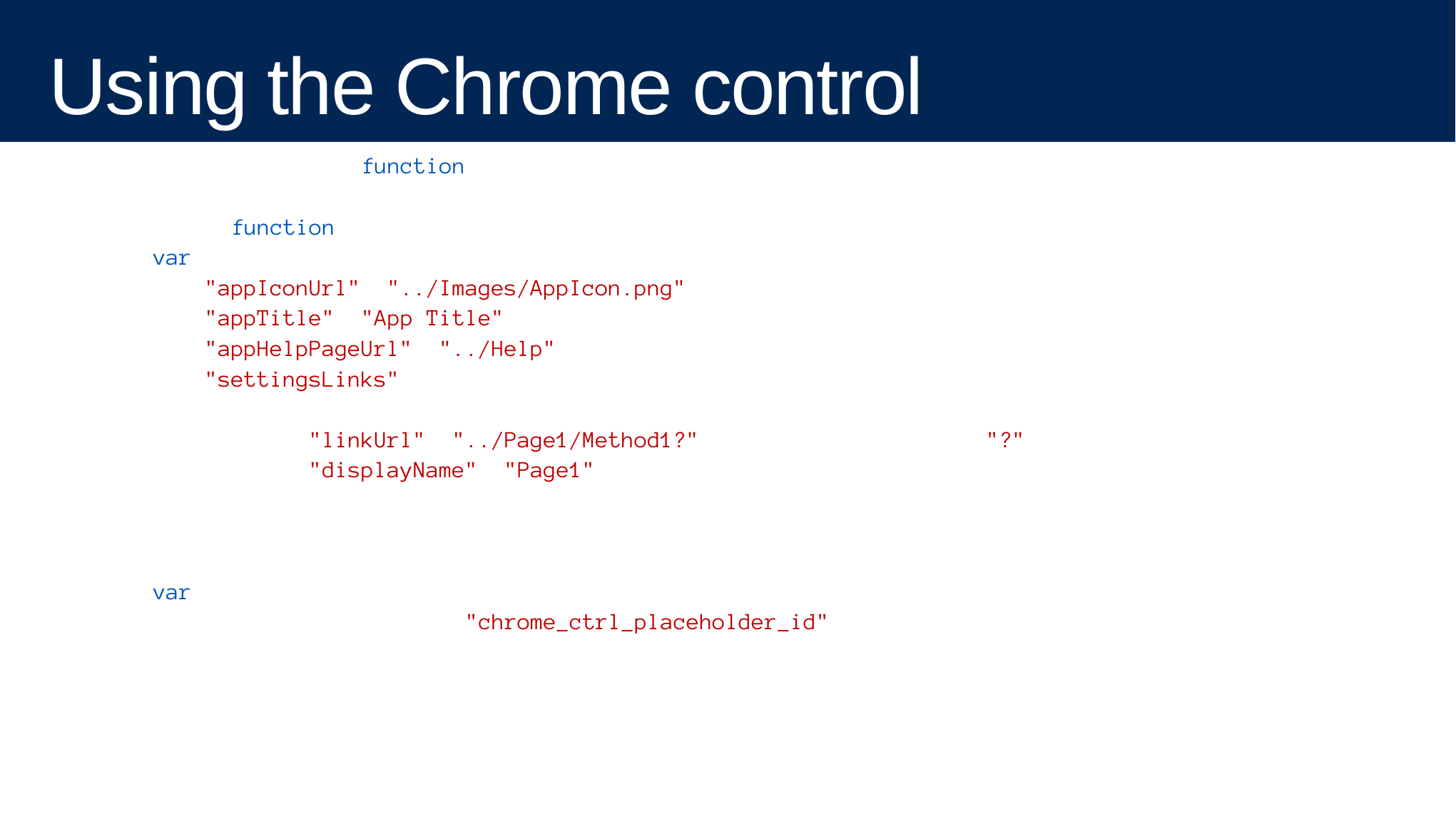

# Using the Chrome control
Wingtip.ChromeControl = function () {

     render = function () {
        var options = {
            "appIconUrl": "../Images/AppIcon.png",
            "appTitle": "App Title",
            "appHelpPageUrl": "../Help",
            "settingsLinks": [
                {
                    "linkUrl": "../Page1/Method1?" + document.URL.split("?")[1],
                    "displayName": "Page1"
                },]
            };

        var nav = new SP.UI.Controls.Navigation(
                                "chrome_ctrl_placeholder_id",
                                options);
    },
...